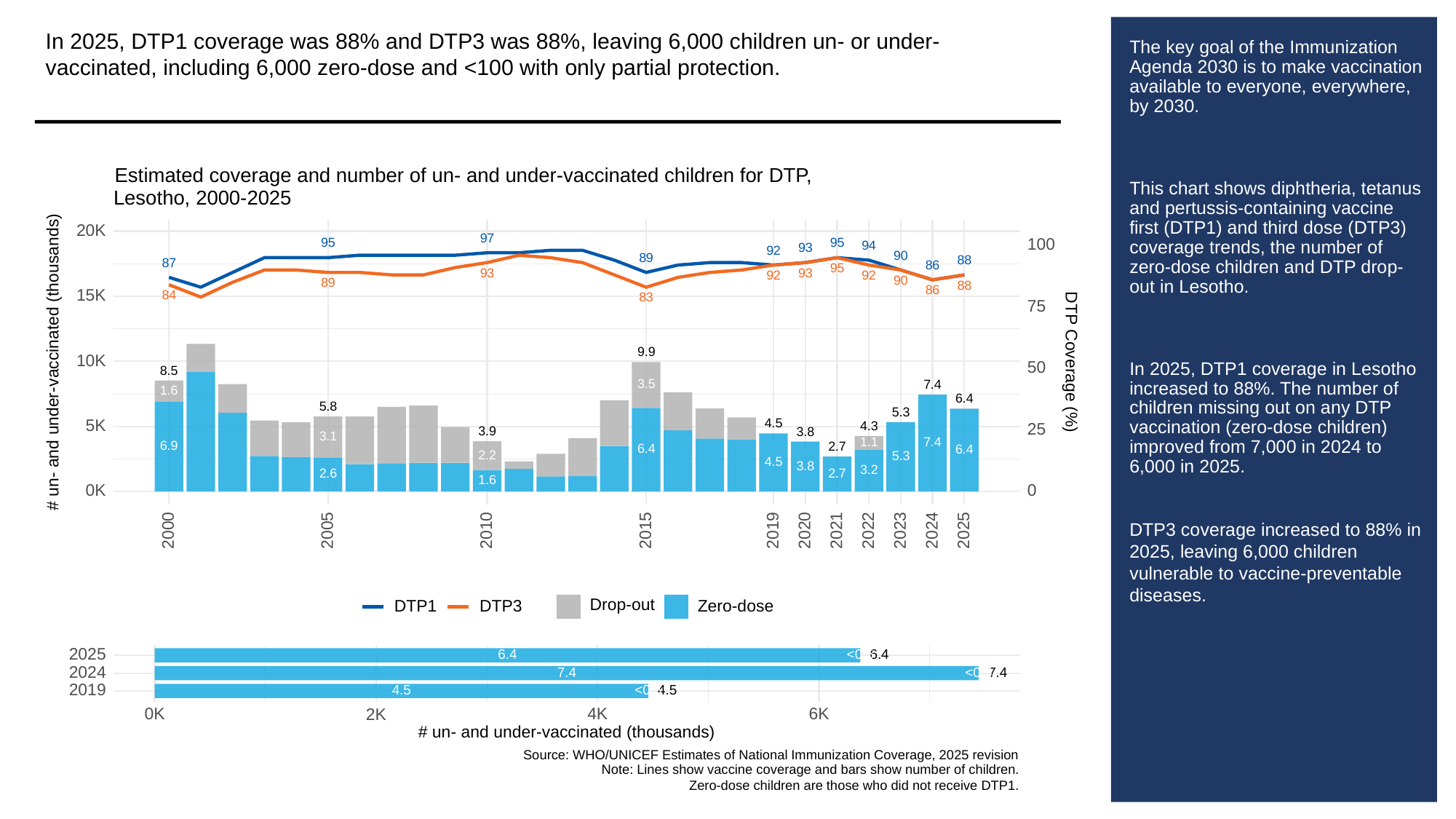

In 2025, DTP1 coverage was 88% and DTP3 was 88%, leaving 6,000 children un- or under-vaccinated, including 6,000 zero-dose and <100 with only partial protection.
# The key goal of the Immunization Agenda 2030 is to make vaccination available to everyone, everywhere, by 2030.

This chart shows diphtheria, tetanus and pertussis-containing vaccine first (DTP1) and third dose (DTP3) coverage trends, the number of zero-dose children and DTP drop-out in Lesotho.

In 2025, DTP1 coverage in Lesotho increased to 88%. The number of children missing out on any DTP vaccination (zero-dose children) improved from 7,000 in 2024 to 6,000 in 2025.

DTP3 coverage increased to 88% in 2025, leaving 6,000 children vulnerable to vaccine-preventable diseases.

Estimated coverage and number of un- and under-vaccinated children for DTP,
Lesotho, 2000-2025

20K

97
95
95
100
94
93
92

90
89

88
87
86

95
93
93
92
92
90
89
88
86
15K
84
83

75

9.9
# un- and under-vaccinated (thousands)
DTP Coverage (%)
10K

50
8.5

3.5

7.4

1.6

6.4

5.8

5.3

4.5
5K

4.3

25

3.9
3.8

3.1

1.1
7.4

6.9

2.7
6.4
6.4

2.2
5.3

4.5

3.8

3.2

2.7
2.6

1.6

0K
0

2023
2000
2005
2010
2015
2019
2020
2021
2022
2024
2025

Drop-out
DTP3
Zero-dose
DTP1

2025
6.4
<0.5
6.4

2024
<0.5
7.4
7.4

2019
<0.5
4.5
4.5

0K
6K
2K
4K
# un- and under-vaccinated (thousands)
Source: WHO/UNICEF Estimates of National Immunization Coverage, 2025 revision
Note: Lines show vaccine coverage and bars show number of children.
Zero-dose children are those who did not receive DTP1.